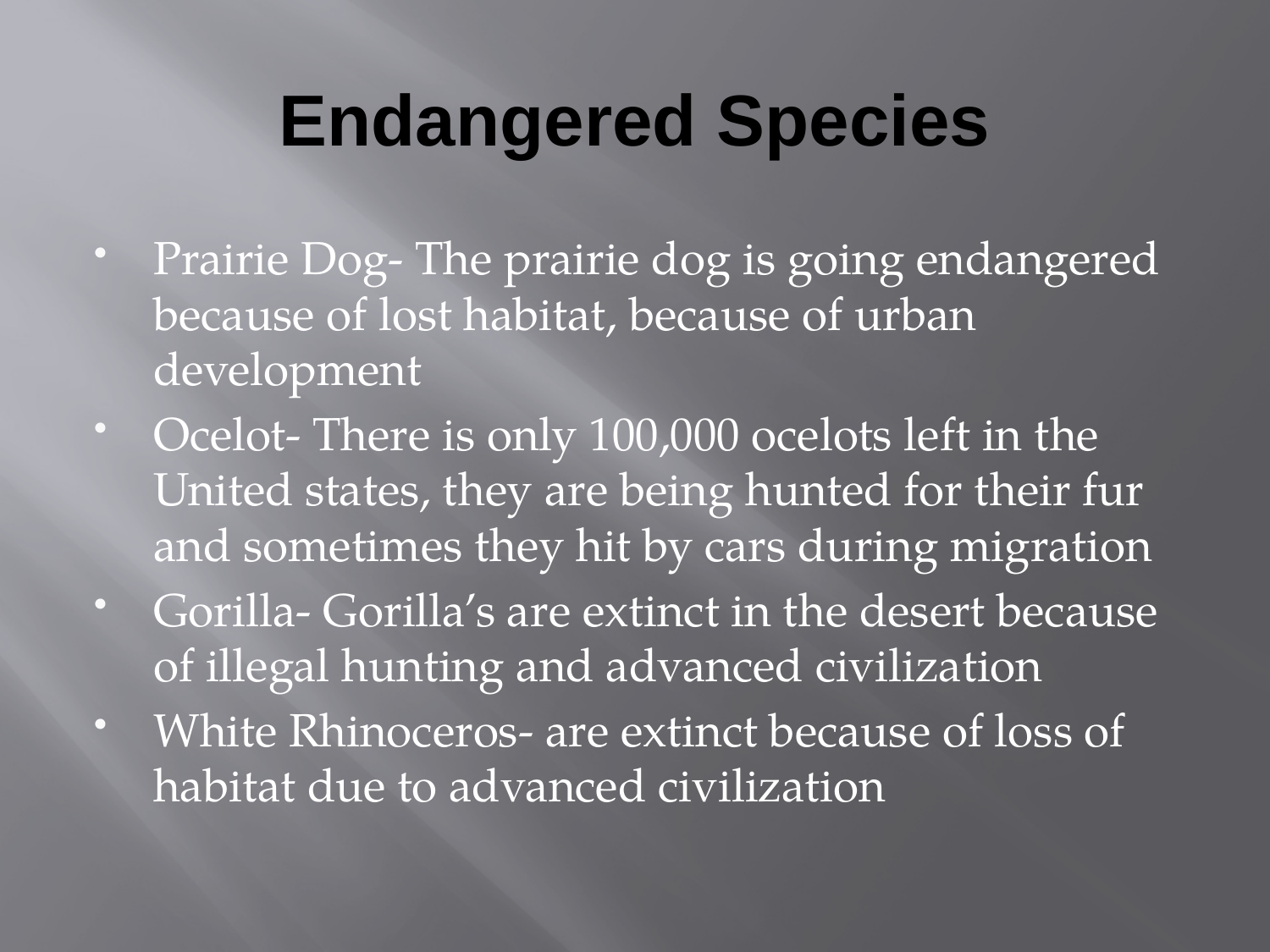

# Endangered Species
Prairie Dog- The prairie dog is going endangered because of lost habitat, because of urban development
Ocelot- There is only 100,000 ocelots left in the United states, they are being hunted for their fur and sometimes they hit by cars during migration
Gorilla- Gorilla’s are extinct in the desert because of illegal hunting and advanced civilization
White Rhinoceros- are extinct because of loss of habitat due to advanced civilization